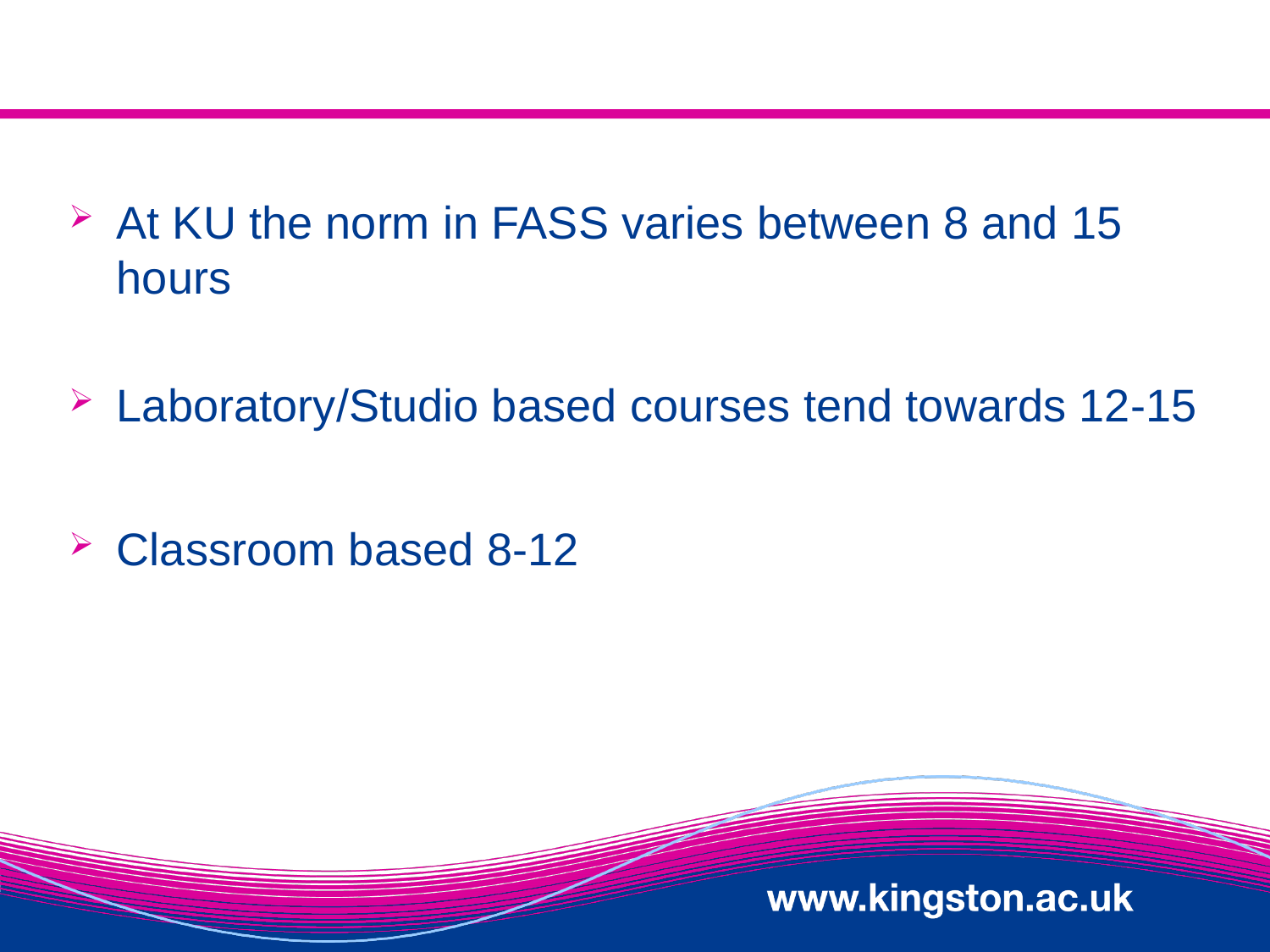

#
At KU the norm in FASS varies between 8 and 15 hours

Laboratory/Studio based courses tend towards 12-15

Classroom based 8-12